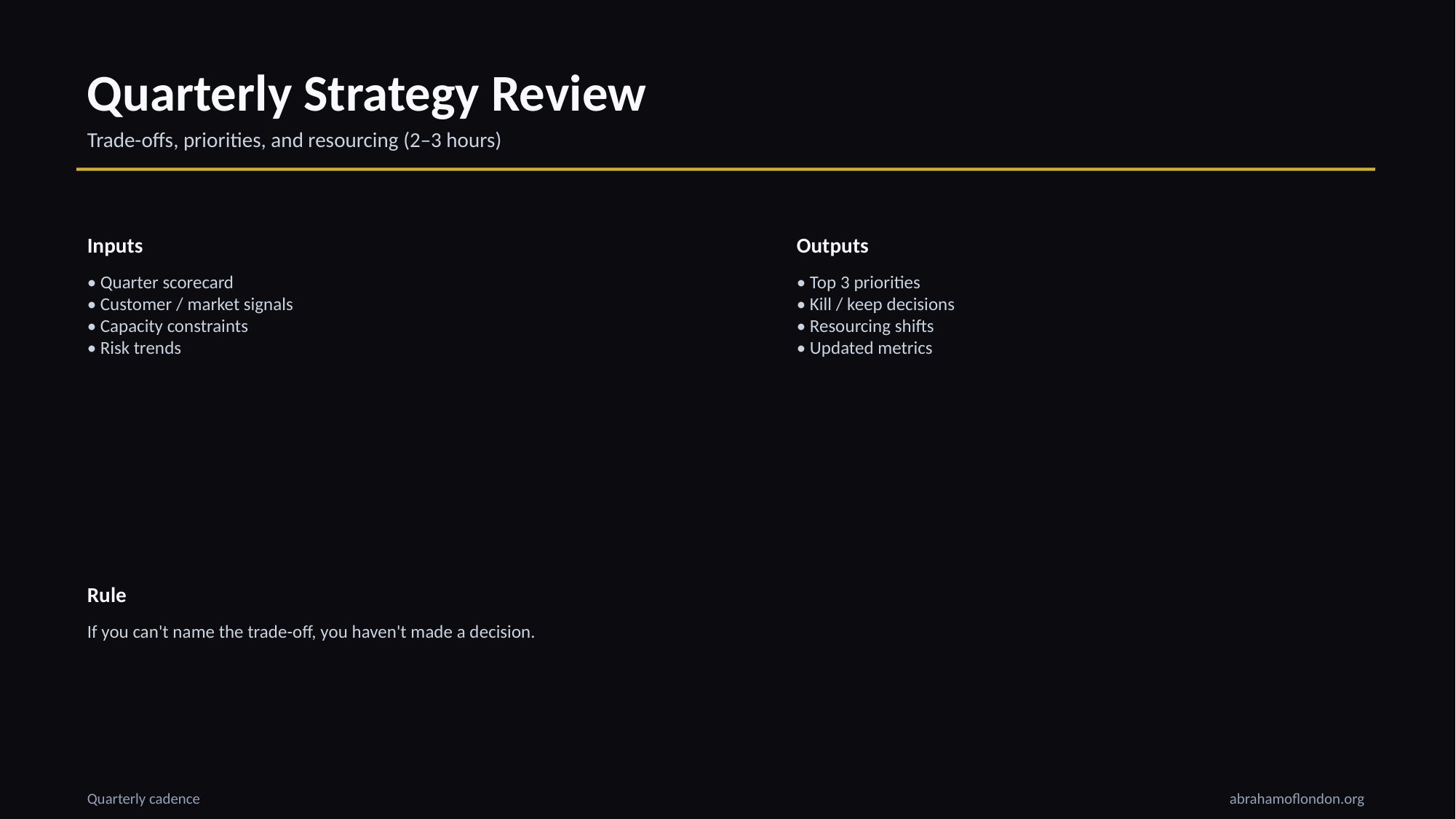

Quarterly Strategy Review
Trade-offs, priorities, and resourcing (2–3 hours)

Inputs
Outputs
• Quarter scorecard
• Customer / market signals
• Capacity constraints
• Risk trends
• Top 3 priorities
• Kill / keep decisions
• Resourcing shifts
• Updated metrics
Rule
If you can't name the trade-off, you haven't made a decision.
Quarterly cadence
abrahamoflondon.org